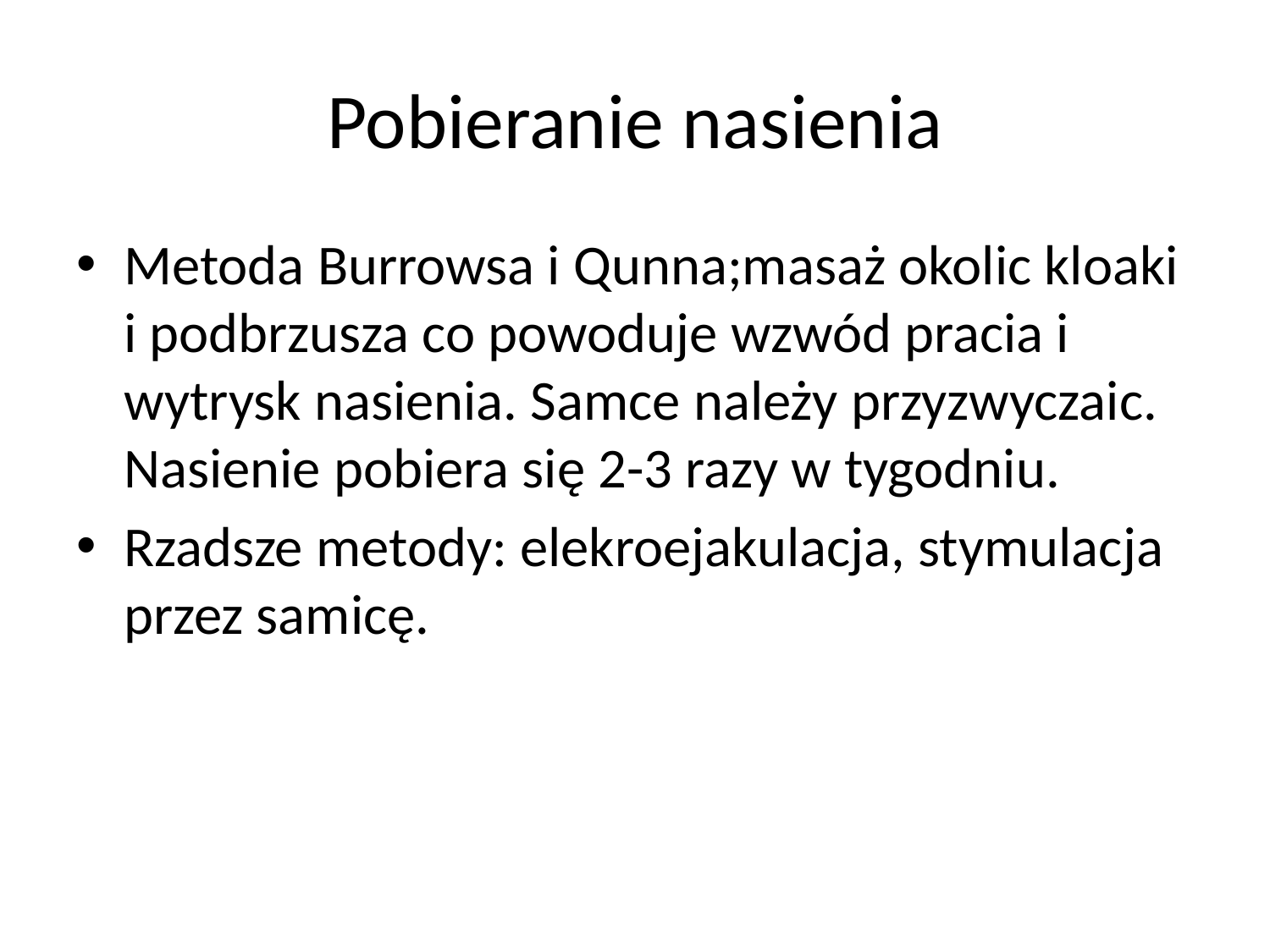

# Pobieranie nasienia
Metoda Burrowsa i Qunna;masaż okolic kloaki i podbrzusza co powoduje wzwód pracia i wytrysk nasienia. Samce należy przyzwyczaic. Nasienie pobiera się 2-3 razy w tygodniu.
Rzadsze metody: elekroejakulacja, stymulacja przez samicę.